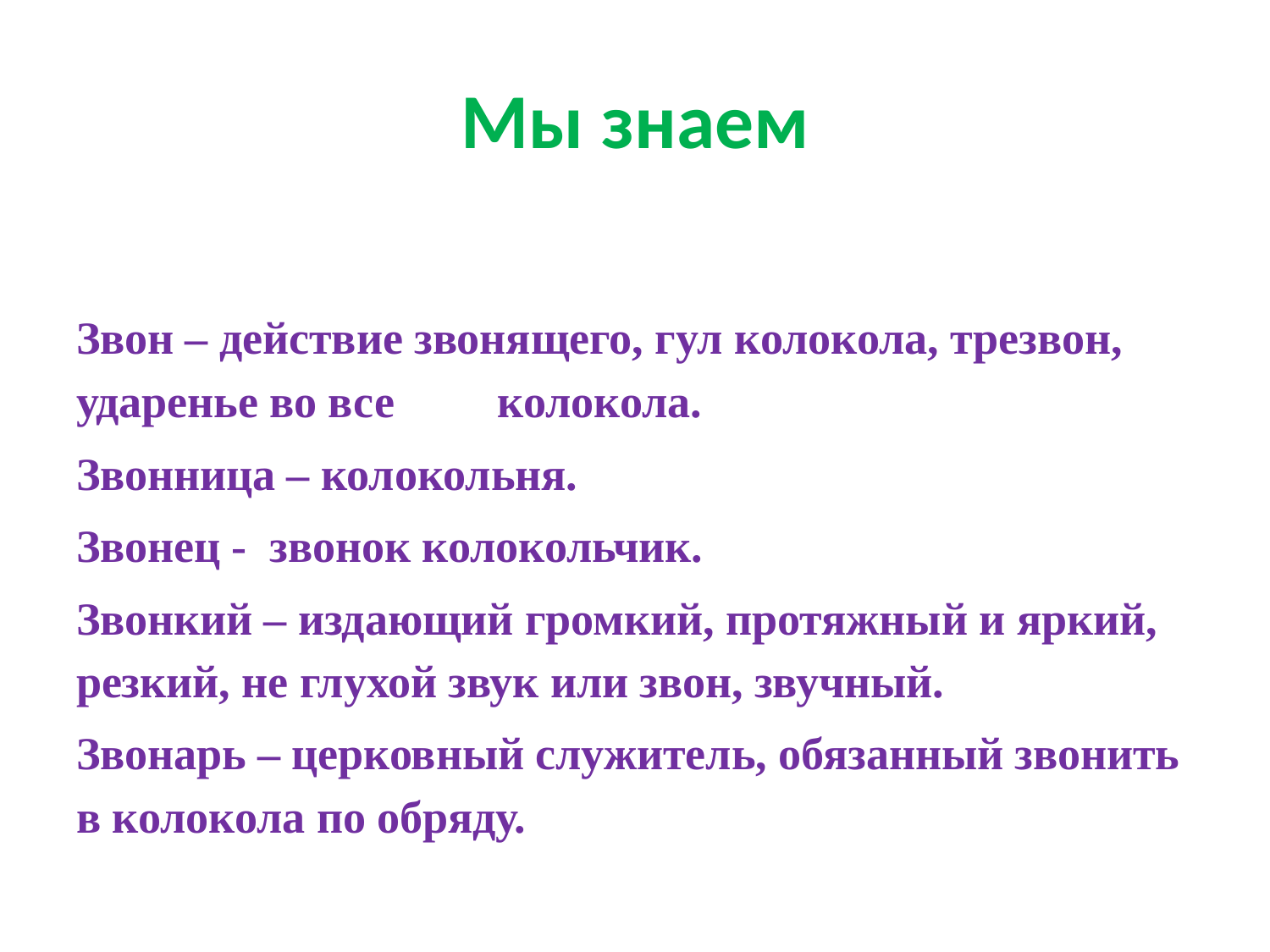

# Мы знаем

Звон – действие звонящего, гул колокола, трезвон, ударенье во все         колокола.
Звонница – колокольня.
Звонец -  звонок колокольчик.
Звонкий – издающий громкий, протяжный и яркий, резкий, не глухой звук или звон, звучный.
Звонарь – церковный служитель, обязанный звонить в колокола по обряду.